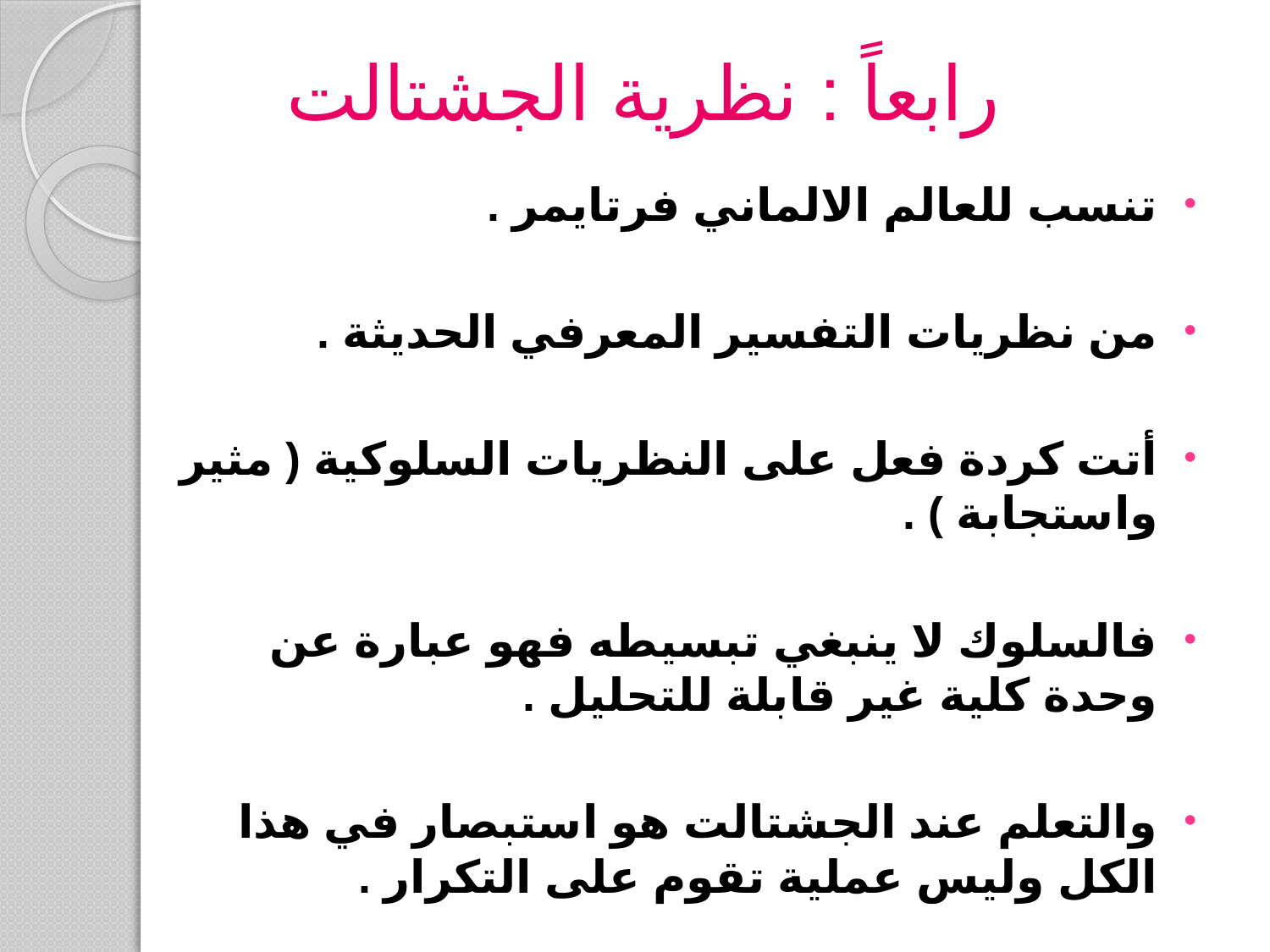

# رابعاً : نظرية الجشتالت
تنسب للعالم الالماني فرتايمر .

من نظريات التفسير المعرفي الحديثة .

أتت كردة فعل على النظريات السلوكية ( مثير واستجابة ) .

فالسلوك لا ينبغي تبسيطه فهو عبارة عن وحدة كلية غير قابلة للتحليل .

والتعلم عند الجشتالت هو استبصار في هذا الكل وليس عملية تقوم على التكرار .